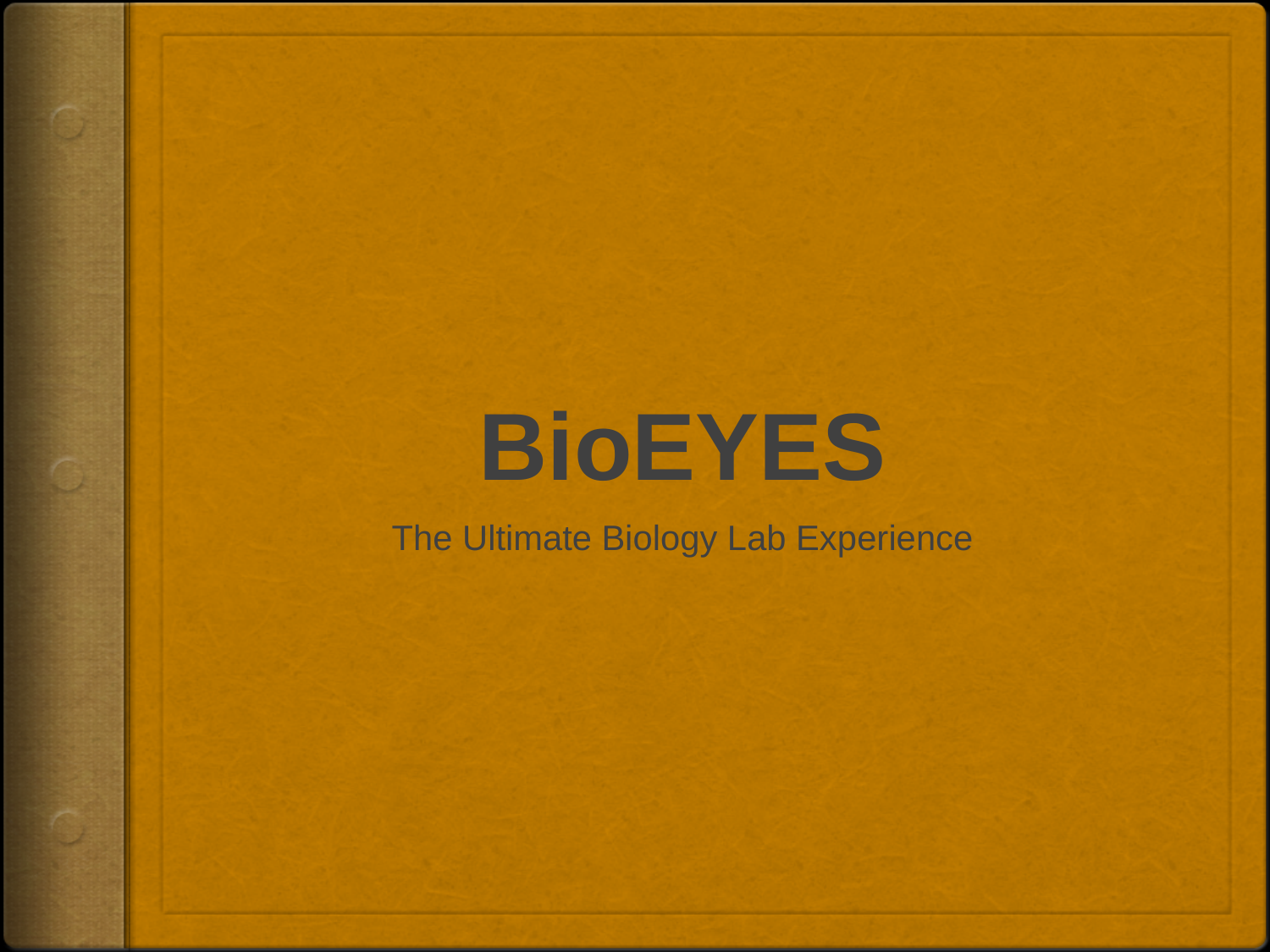

# BioEYES
The Ultimate Biology Lab Experience